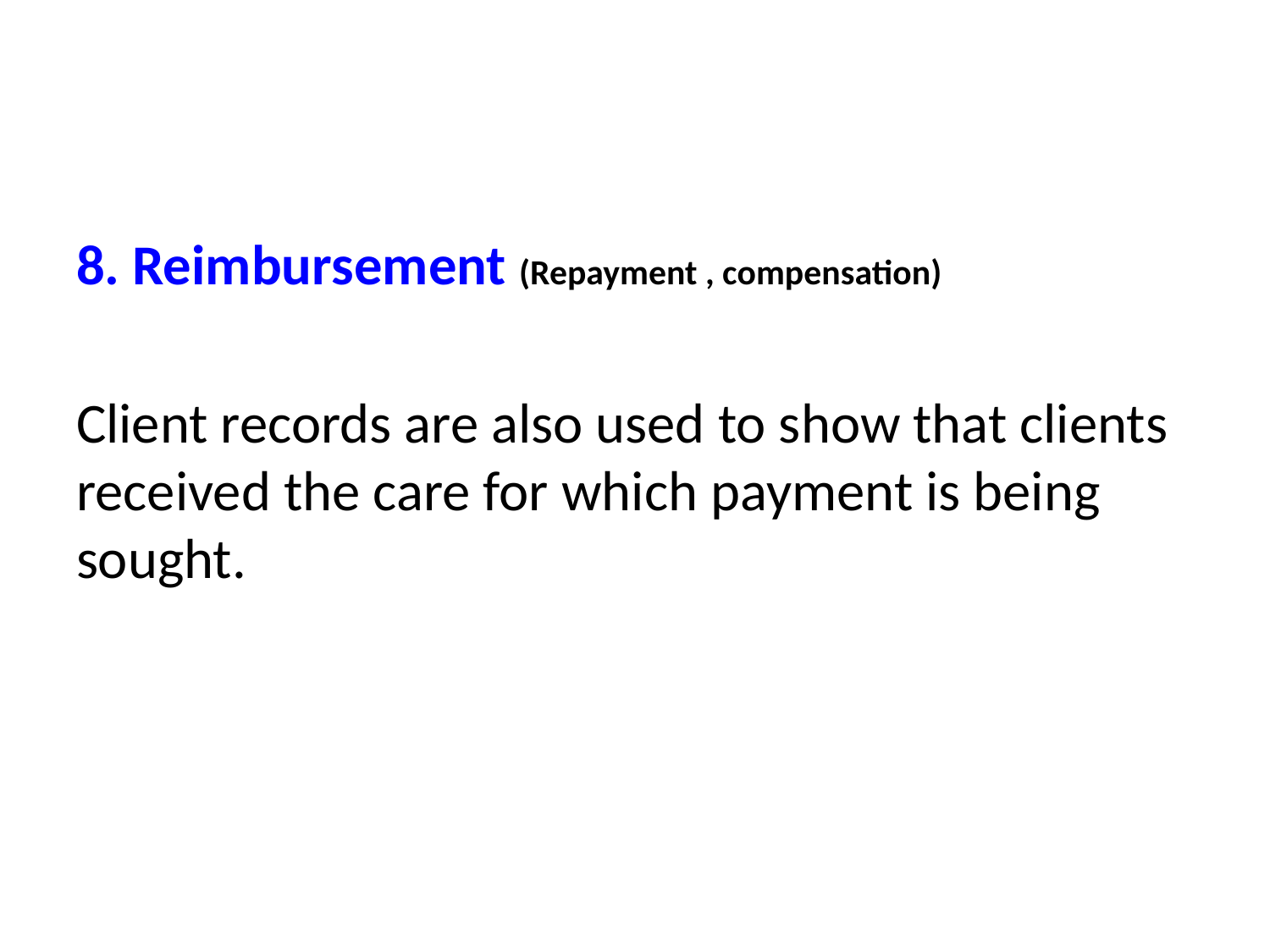

8. Reimbursement (Repayment , compensation)

Client records are also used to show that clients received the care for which payment is being sought.